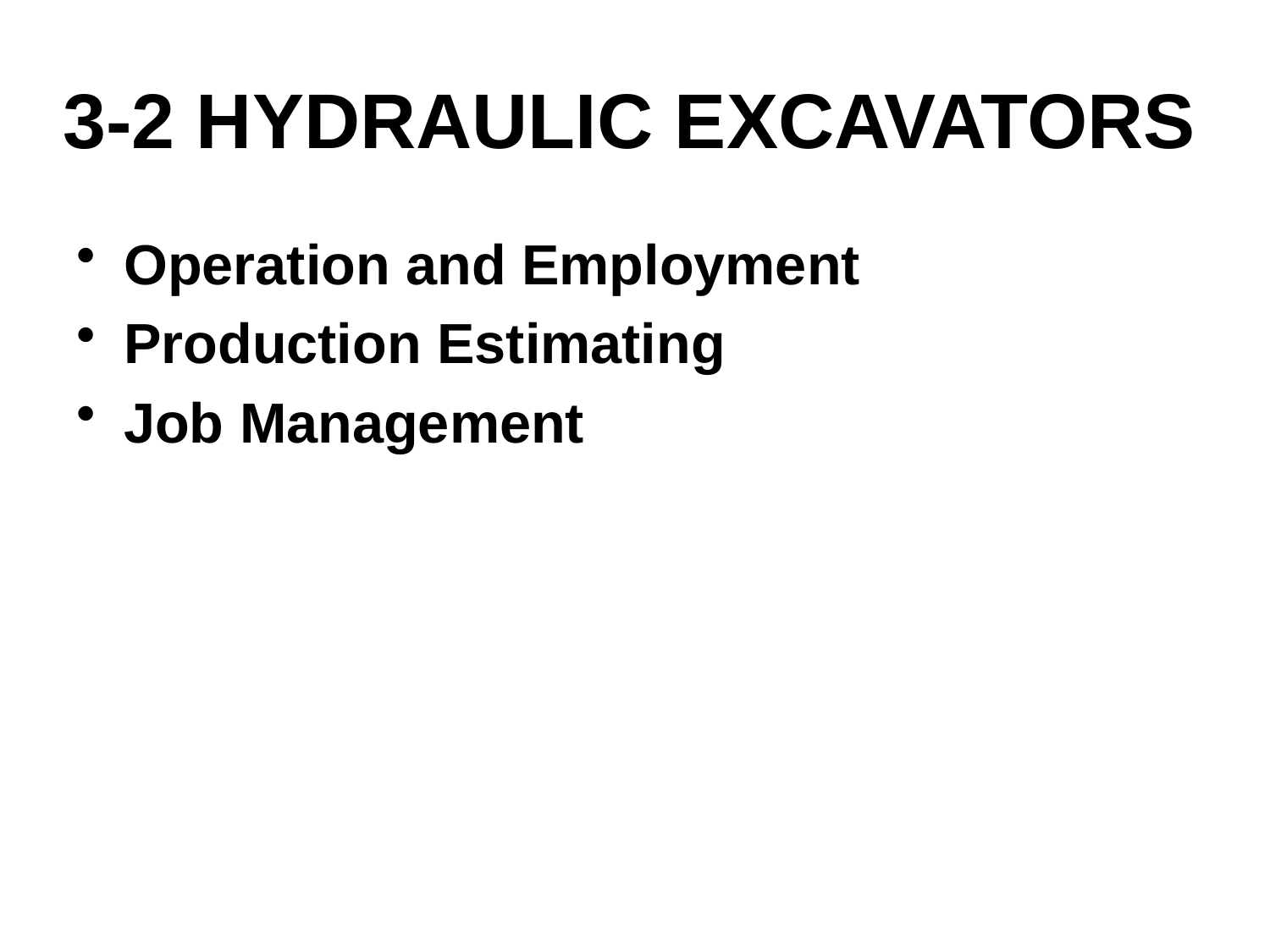

# 3-2 HYDRAULIC EXCAVATORS
Operation and Employment
Production Estimating
Job Management